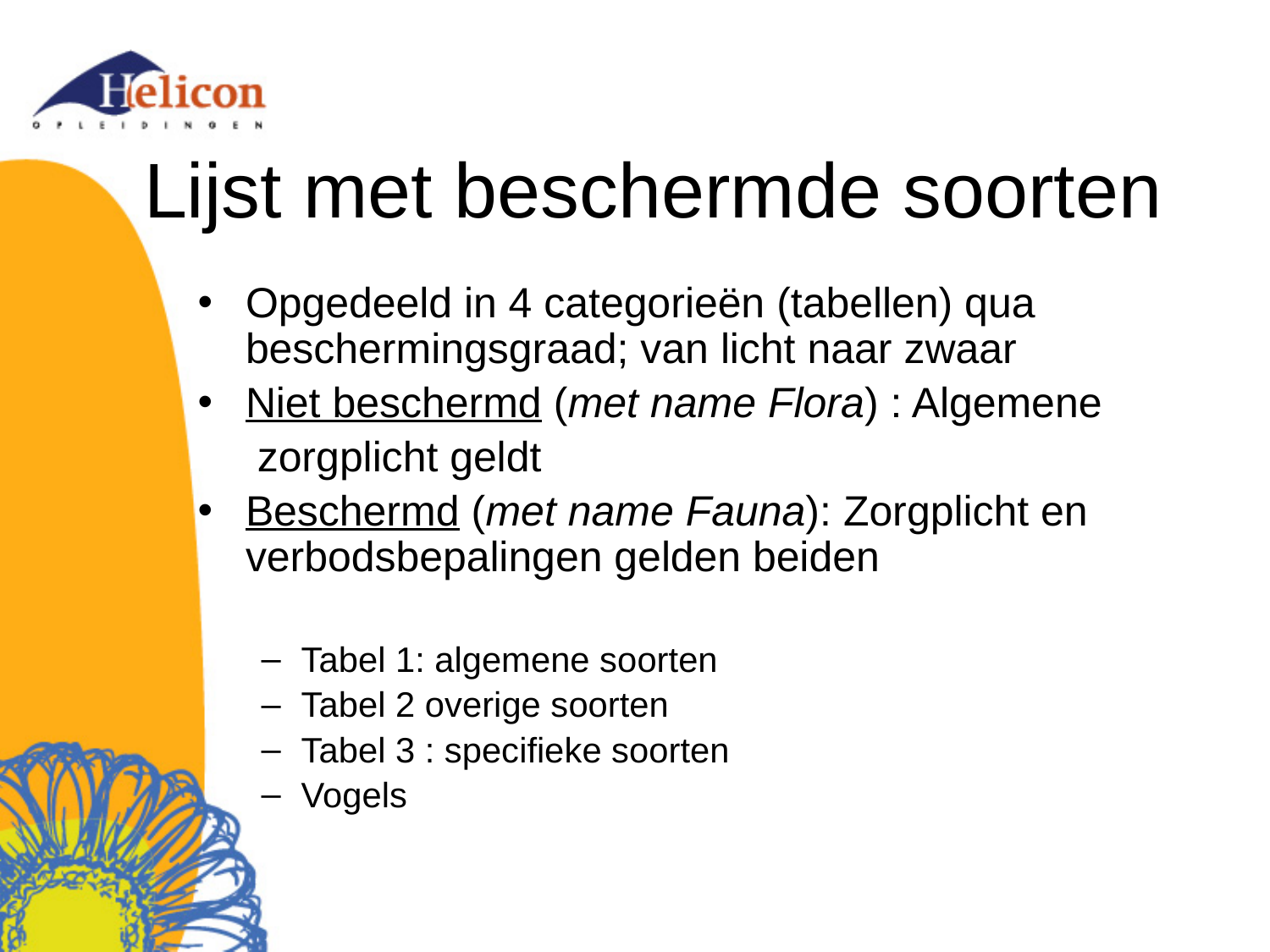

# Lijst met beschermde soorten
Opgedeeld in 4 categorieën (tabellen) qua beschermingsgraad; van licht naar zwaar
Niet beschermd (met name Flora) : Algemene
     zorgplicht geldt
Beschermd (met name Fauna): Zorgplicht en verbodsbepalingen gelden beiden

Tabel 1: algemene soorten
Tabel 2 overige soorten
Tabel 3 : specifieke soorten
Vogels